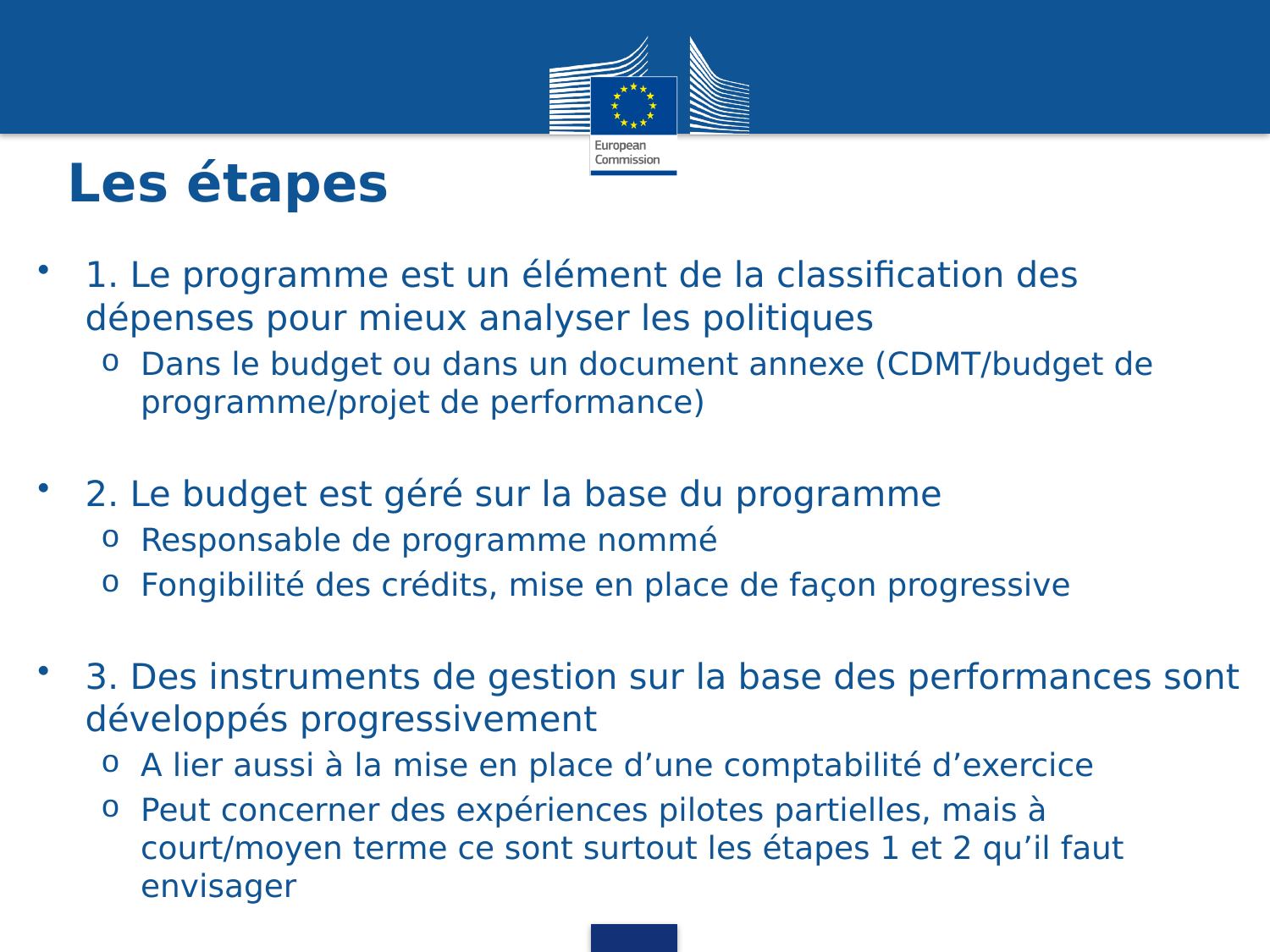

# Les étapes
1. Le programme est un élément de la classification des dépenses pour mieux analyser les politiques
Dans le budget ou dans un document annexe (CDMT/budget de programme/projet de performance)

2. Le budget est géré sur la base du programme
Responsable de programme nommé
Fongibilité des crédits, mise en place de façon progressive

3. Des instruments de gestion sur la base des performances sont développés progressivement
A lier aussi à la mise en place d’une comptabilité d’exercice
Peut concerner des expériences pilotes partielles, mais à court/moyen terme ce sont surtout les étapes 1 et 2 qu’il faut envisager